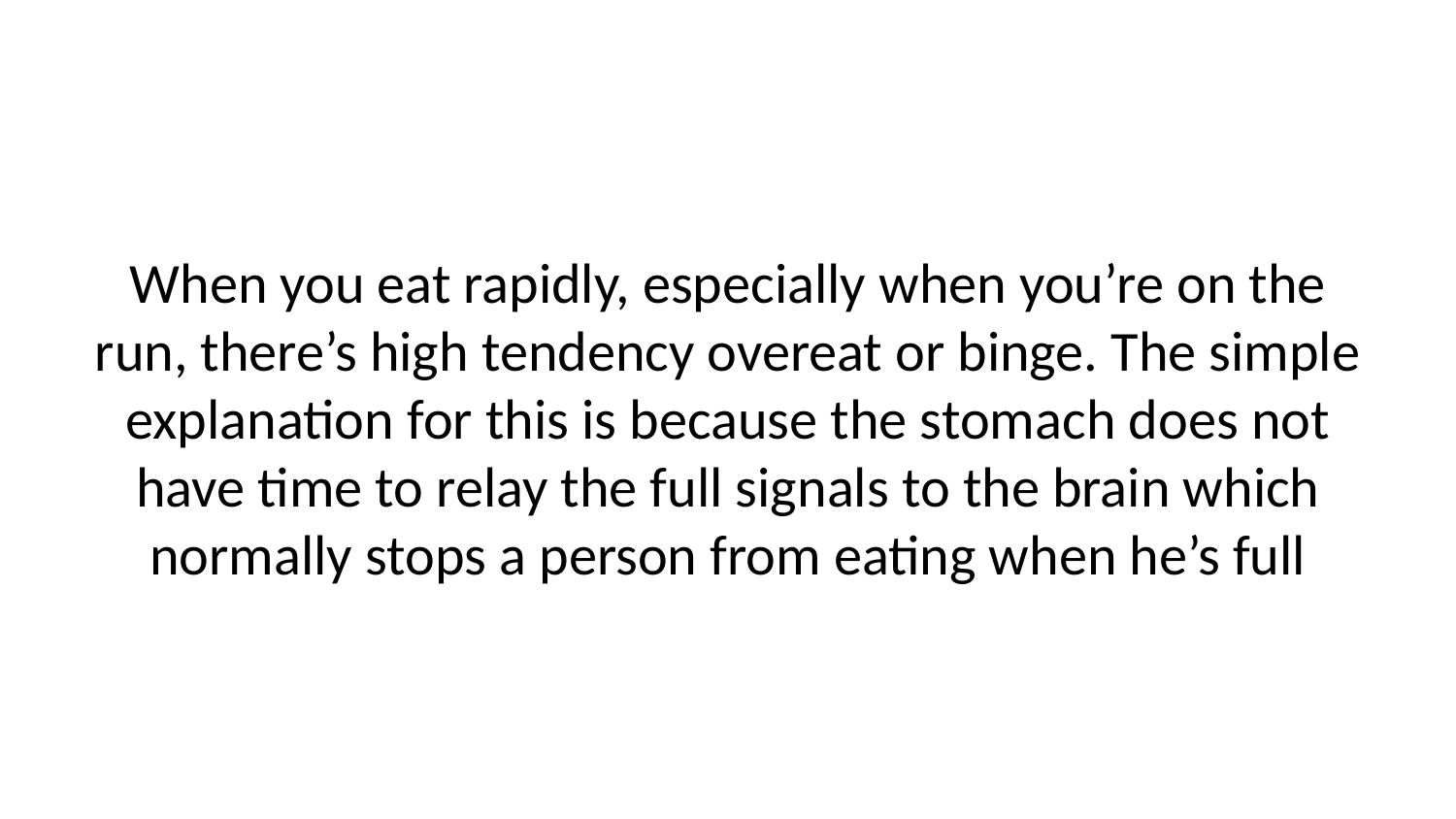

When you eat rapidly, especially when you’re on the run, there’s high tendency overeat or binge. The simple explanation for this is because the stomach does not have time to relay the full signals to the brain which normally stops a person from eating when he’s full